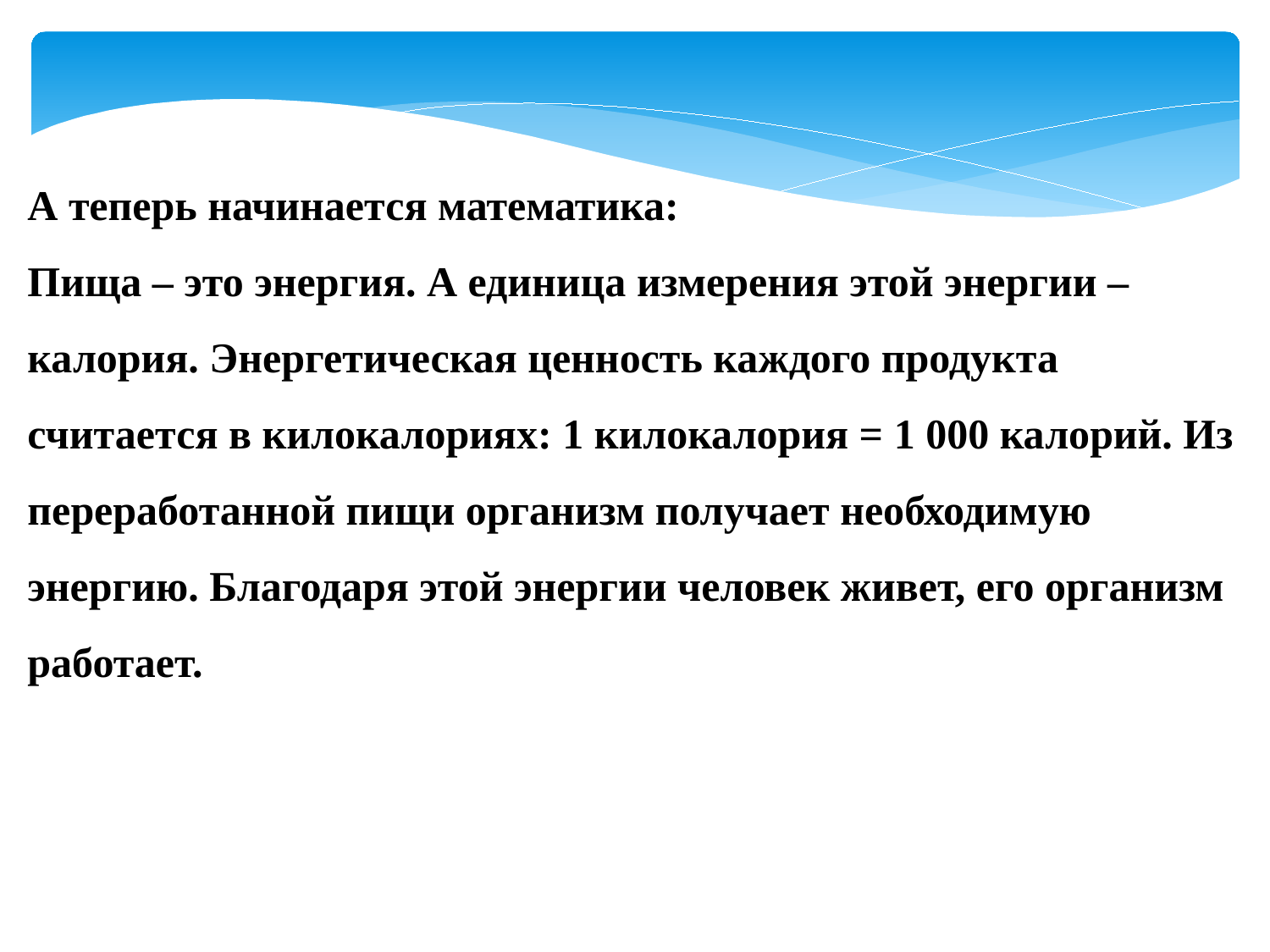

А теперь начинается математика:
Пища – это энергия. А единица измерения этой энергии – калория. Энергетическая ценность каждого продукта считается в килокалориях: 1 килокалория = 1 000 калорий. Из переработанной пищи организм получает необходимую энергию. Благодаря этой энергии человек живет, его организм работает.